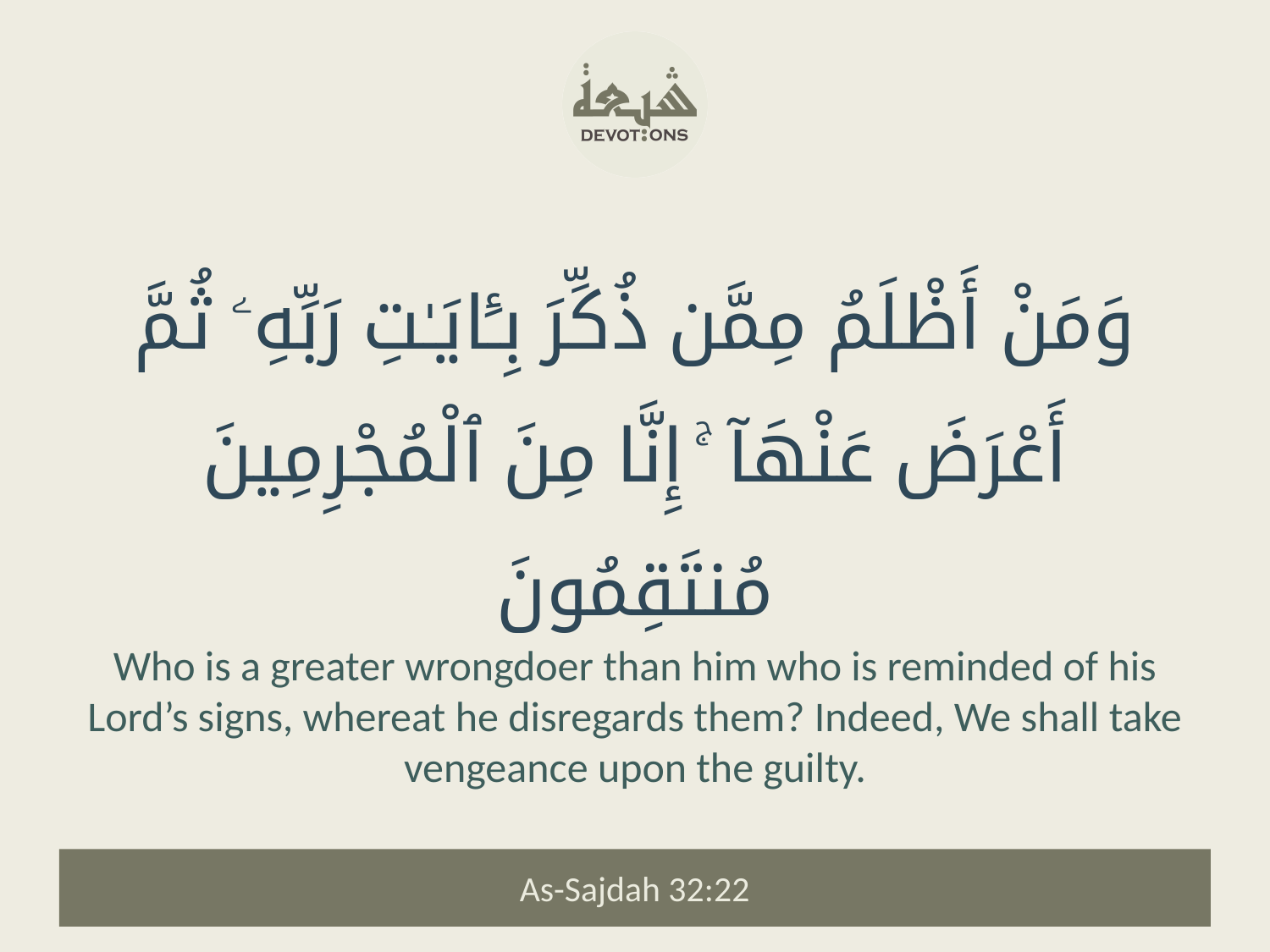

وَمَنْ أَظْلَمُ مِمَّن ذُكِّرَ بِـَٔايَـٰتِ رَبِّهِۦ ثُمَّ أَعْرَضَ عَنْهَآ ۚ إِنَّا مِنَ ٱلْمُجْرِمِينَ مُنتَقِمُونَ
Who is a greater wrongdoer than him who is reminded of his Lord’s signs, whereat he disregards them? Indeed, We shall take vengeance upon the guilty.
As-Sajdah 32:22